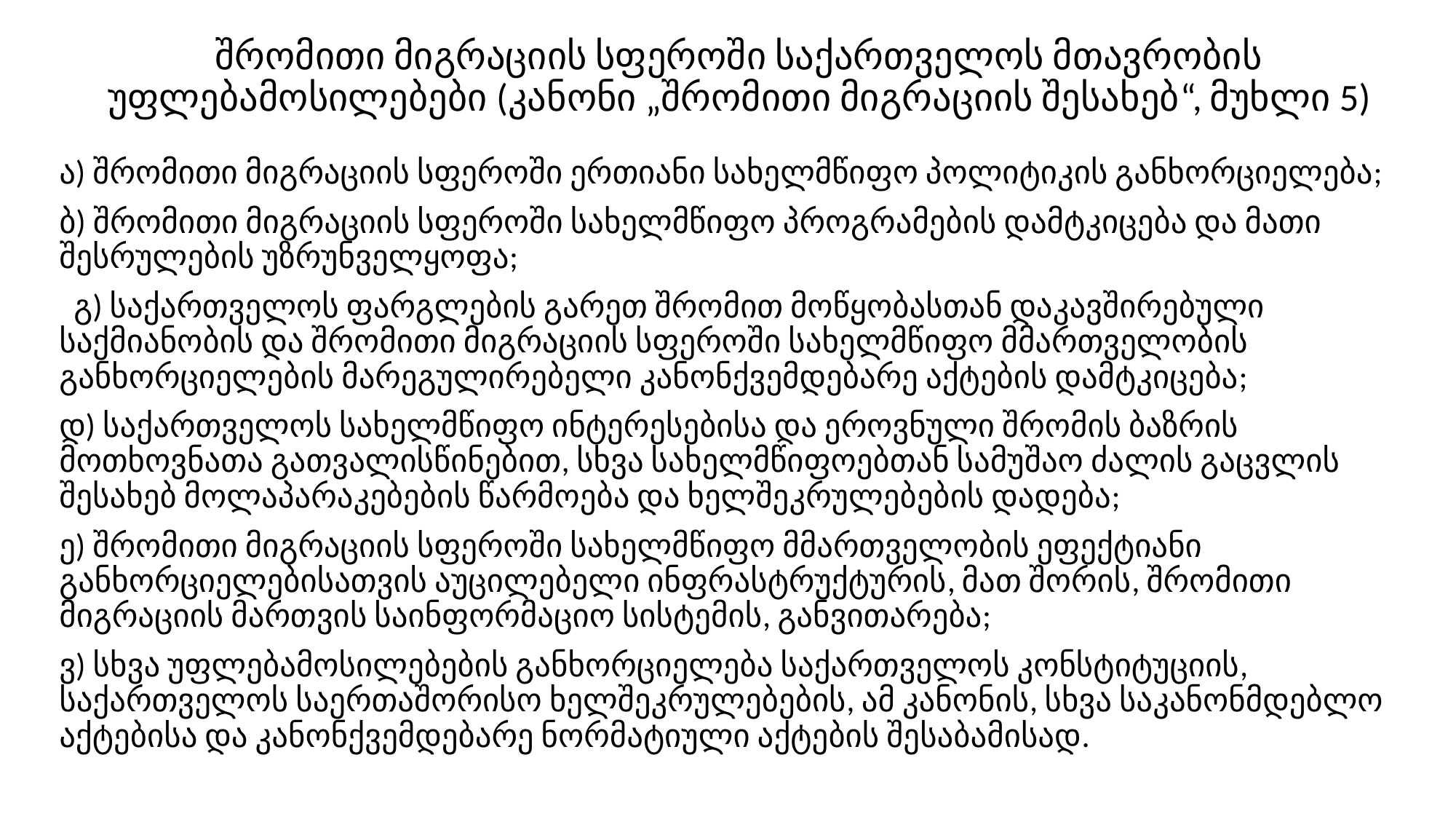

# შრომითი მიგრაციის სფეროში საქართველოს მთავრობის უფლებამოსილებები (კანონი „შრომითი მიგრაციის შესახებ“, მუხლი 5)
ა) შრომითი მიგრაციის სფეროში ერთიანი სახელმწიფო პოლიტიკის განხორციელება;
ბ) შრომითი მიგრაციის სფეროში სახელმწიფო პროგრამების დამტკიცება და მათი შესრულების უზრუნველყოფა;
  გ) საქართველოს ფარგლების გარეთ შრომით მოწყობასთან დაკავშირებული საქმიანობის და შრომითი მიგრაციის სფეროში სახელმწიფო მმართველობის განხორციელების მარეგულირებელი კანონქვემდებარე აქტების დამტკიცება;
დ) საქართველოს სახელმწიფო ინტერესებისა და ეროვნული შრომის ბაზრის მოთხოვნათა გათვალისწინებით, სხვა სახელმწიფოებთან სამუშაო ძალის გაცვლის შესახებ მოლაპარაკებების წარმოება და ხელშეკრულებების დადება;
ე) შრომითი მიგრაციის სფეროში სახელმწიფო მმართველობის ეფექტიანი განხორციელებისათვის აუცილებელი ინფრასტრუქტურის, მათ შორის, შრომითი მიგრაციის მართვის საინფორმაციო სისტემის, განვითარება;
ვ) სხვა უფლებამოსილებების განხორციელება საქართველოს კონსტიტუციის, საქართველოს საერთაშორისო ხელშეკრულებების, ამ კანონის, სხვა საკანონმდებლო აქტებისა და კანონქვემდებარე ნორმატიული აქტების შესაბამისად.